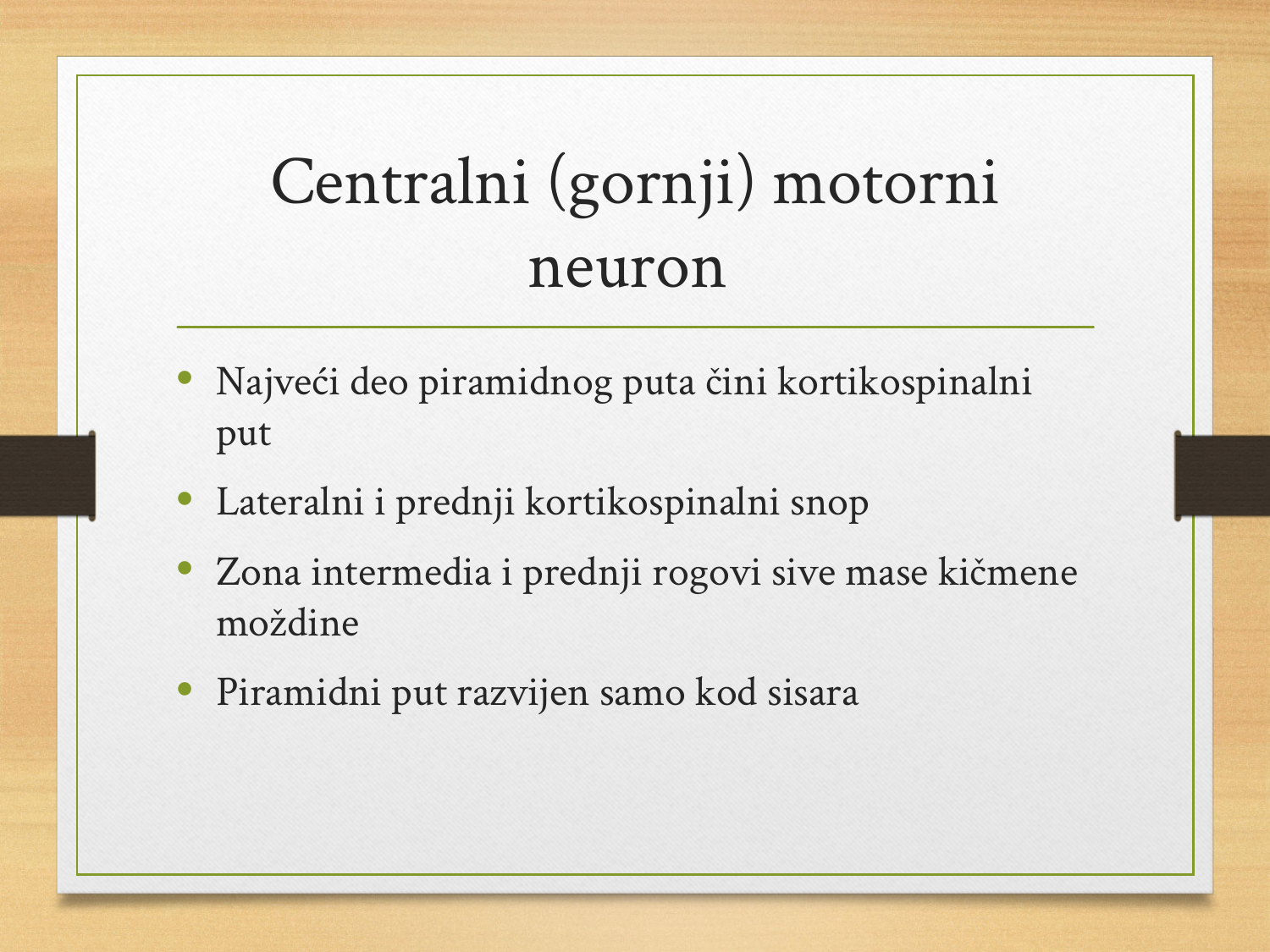

# Centralni (gornji) motorni neuron
Najveći deo piramidnog puta čini kortikospinalni put
Lateralni i prednji kortikospinalni snop
Zona intermedia i prednji rogovi sive mase kičmene moždine
Piramidni put razvijen samo kod sisara